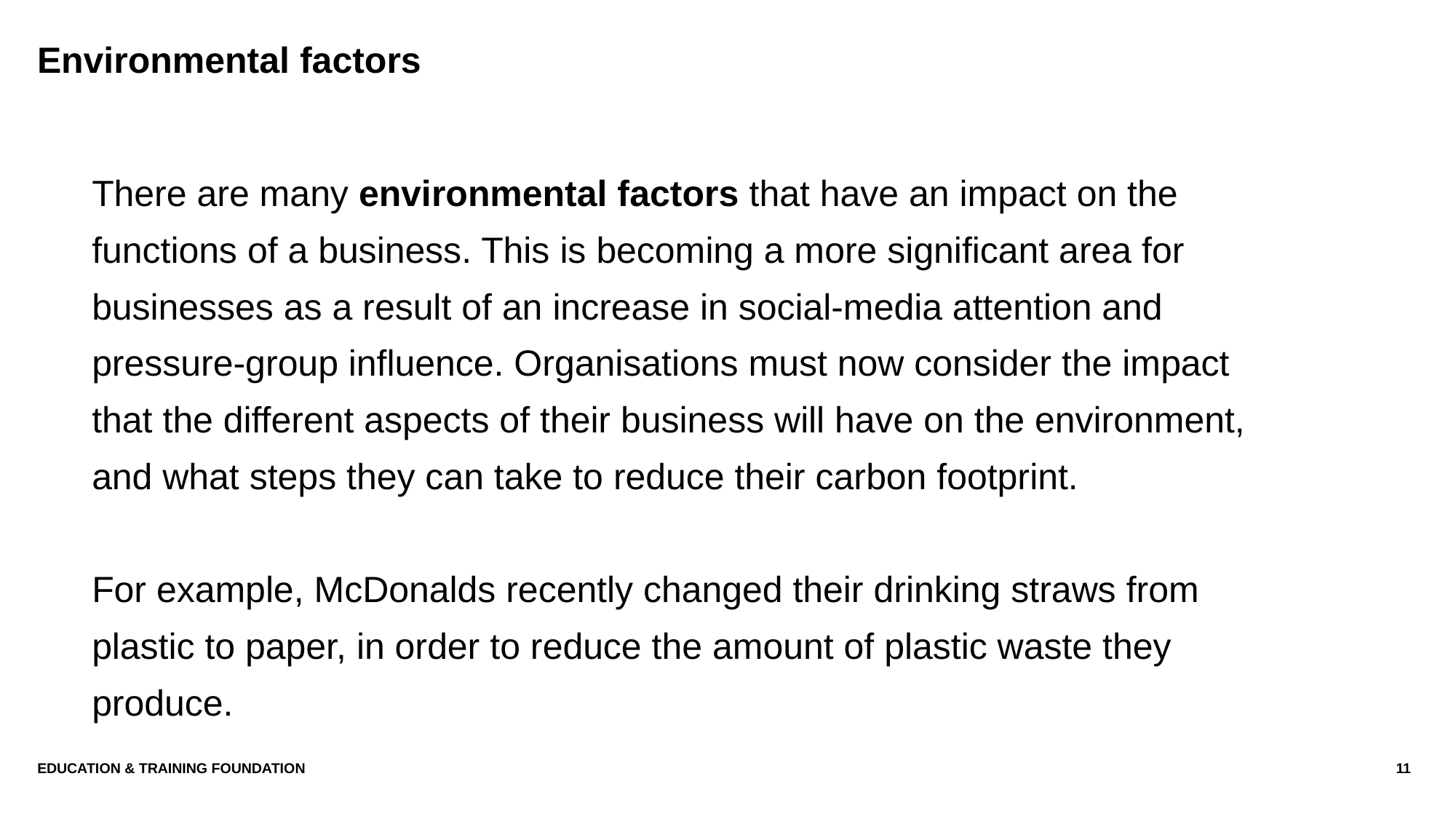

# Environmental factors
There are many environmental factors that have an impact on the functions of a business. This is becoming a more significant area for businesses as a result of an increase in social-media attention and pressure-group influence. Organisations must now consider the impact that the different aspects of their business will have on the environment, and what steps they can take to reduce their carbon footprint.

For example, McDonalds recently changed their drinking straws from plastic to paper, in order to reduce the amount of plastic waste they produce.

Education & Training Foundation
11